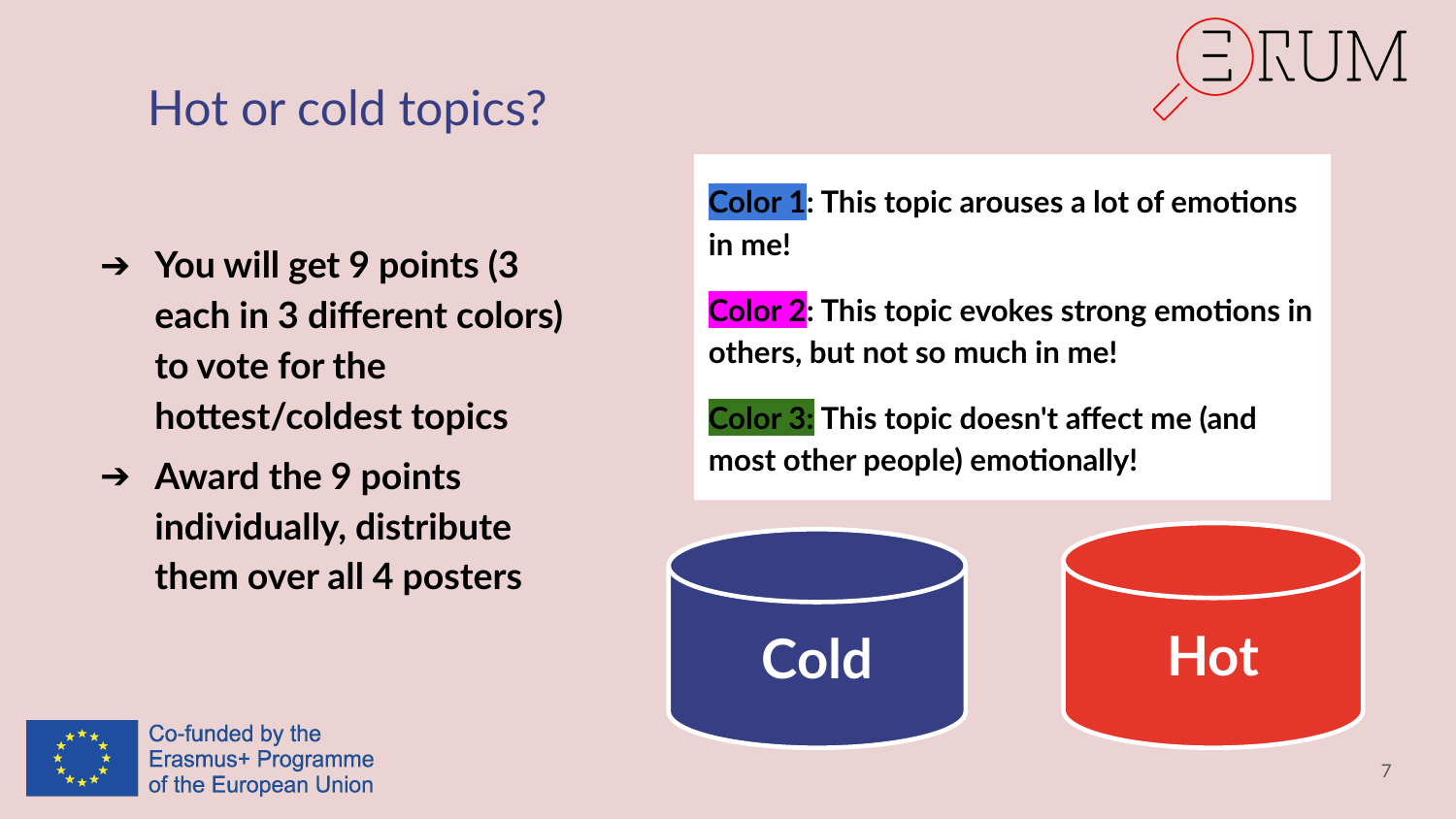

# Hot or cold topics?
Color 1: This topic arouses a lot of emotions in me!
Color 2: This topic evokes strong emotions in others, but not so much in me!
Color 3: This topic doesn't affect me (and most other people) emotionally!

You will get 9 points (3 each in 3 different colors) to vote for the hottest/coldest topics
Award the 9 points individually, distribute them over all 4 posters

Hot
Cold
7